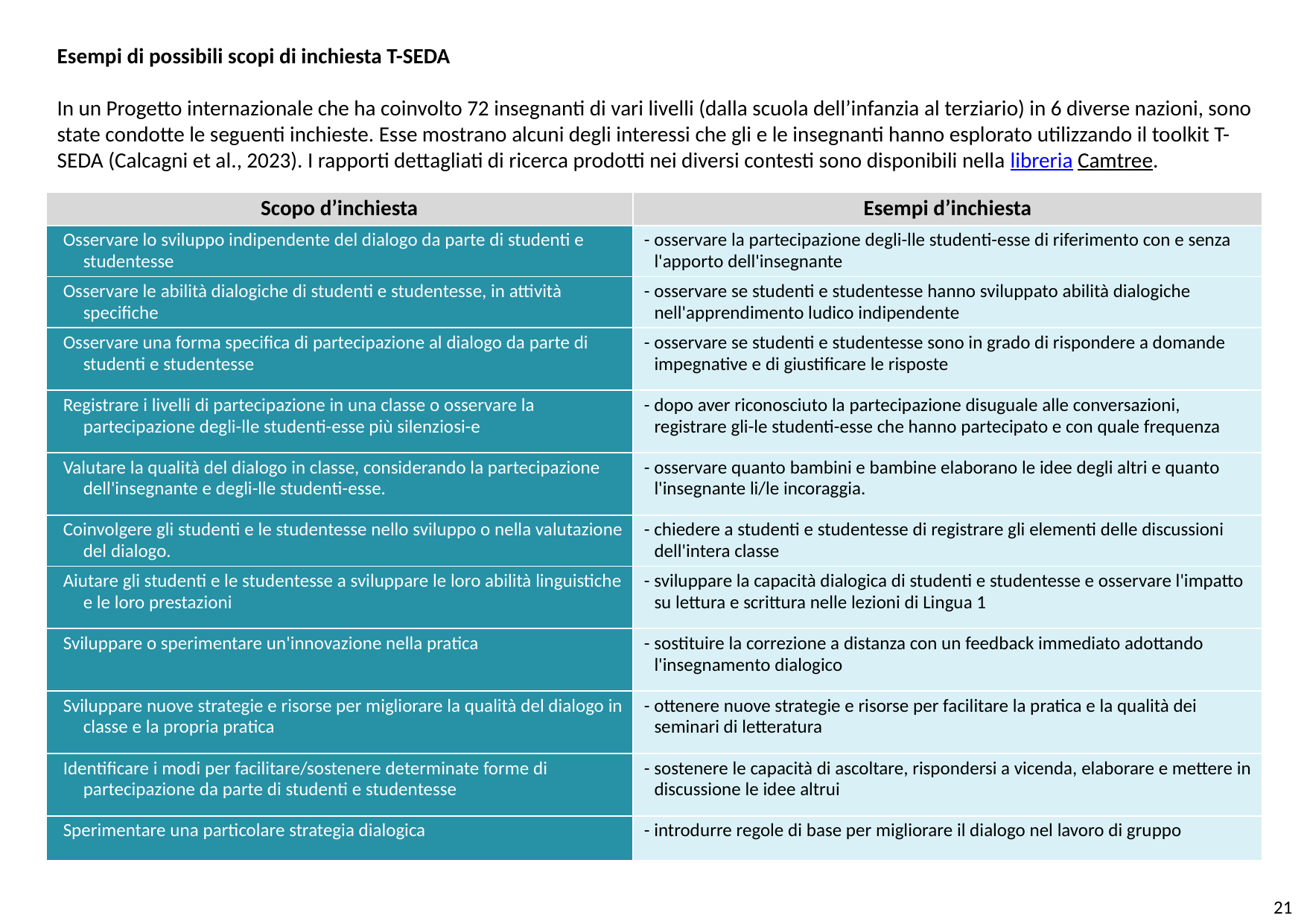

Esempi di possibili scopi di inchiesta T-SEDA

In un Progetto internazionale che ha coinvolto 72 insegnanti di vari livelli (dalla scuola dell’infanzia al terziario) in 6 diverse nazioni, sono state condotte le seguenti inchieste. Esse mostrano alcuni degli interessi che gli e le insegnanti hanno esplorato utilizzando il toolkit T-SEDA (Calcagni et al., 2023). I rapporti dettagliati di ricerca prodotti nei diversi contesti sono disponibili nella libreria Camtree.
| Scopo d’inchiesta | Esempi d’inchiesta |
| --- | --- |
| Osservare lo sviluppo indipendente del dialogo da parte di studenti e studentesse | - osservare la partecipazione degli-lle studenti-esse di riferimento con e senza l'apporto dell'insegnante |
| Osservare le abilità dialogiche di studenti e studentesse, in attività specifiche | - osservare se studenti e studentesse hanno sviluppato abilità dialogiche nell'apprendimento ludico indipendente |
| Osservare una forma specifica di partecipazione al dialogo da parte di studenti e studentesse | - osservare se studenti e studentesse sono in grado di rispondere a domande impegnative e di giustificare le risposte |
| Registrare i livelli di partecipazione in una classe o osservare la partecipazione degli-lle studenti-esse più silenziosi-e | - dopo aver riconosciuto la partecipazione disuguale alle conversazioni, registrare gli-le studenti-esse che hanno partecipato e con quale frequenza |
| Valutare la qualità del dialogo in classe, considerando la partecipazione dell'insegnante e degli-lle studenti-esse. | - osservare quanto bambini e bambine elaborano le idee degli altri e quanto l'insegnante li/le incoraggia. |
| Coinvolgere gli studenti e le studentesse nello sviluppo o nella valutazione del dialogo. | - chiedere a studenti e studentesse di registrare gli elementi delle discussioni dell'intera classe |
| Aiutare gli studenti e le studentesse a sviluppare le loro abilità linguistiche e le loro prestazioni | - sviluppare la capacità dialogica di studenti e studentesse e osservare l'impatto su lettura e scrittura nelle lezioni di Lingua 1 |
| Sviluppare o sperimentare un'innovazione nella pratica | - sostituire la correzione a distanza con un feedback immediato adottando l'insegnamento dialogico |
| Sviluppare nuove strategie e risorse per migliorare la qualità del dialogo in classe e la propria pratica | - ottenere nuove strategie e risorse per facilitare la pratica e la qualità dei seminari di letteratura |
| Identificare i modi per facilitare/sostenere determinate forme di partecipazione da parte di studenti e studentesse | - sostenere le capacità di ascoltare, rispondersi a vicenda, elaborare e mettere in discussione le idee altrui |
| Sperimentare una particolare strategia dialogica | - introdurre regole di base per migliorare il dialogo nel lavoro di gruppo |
21